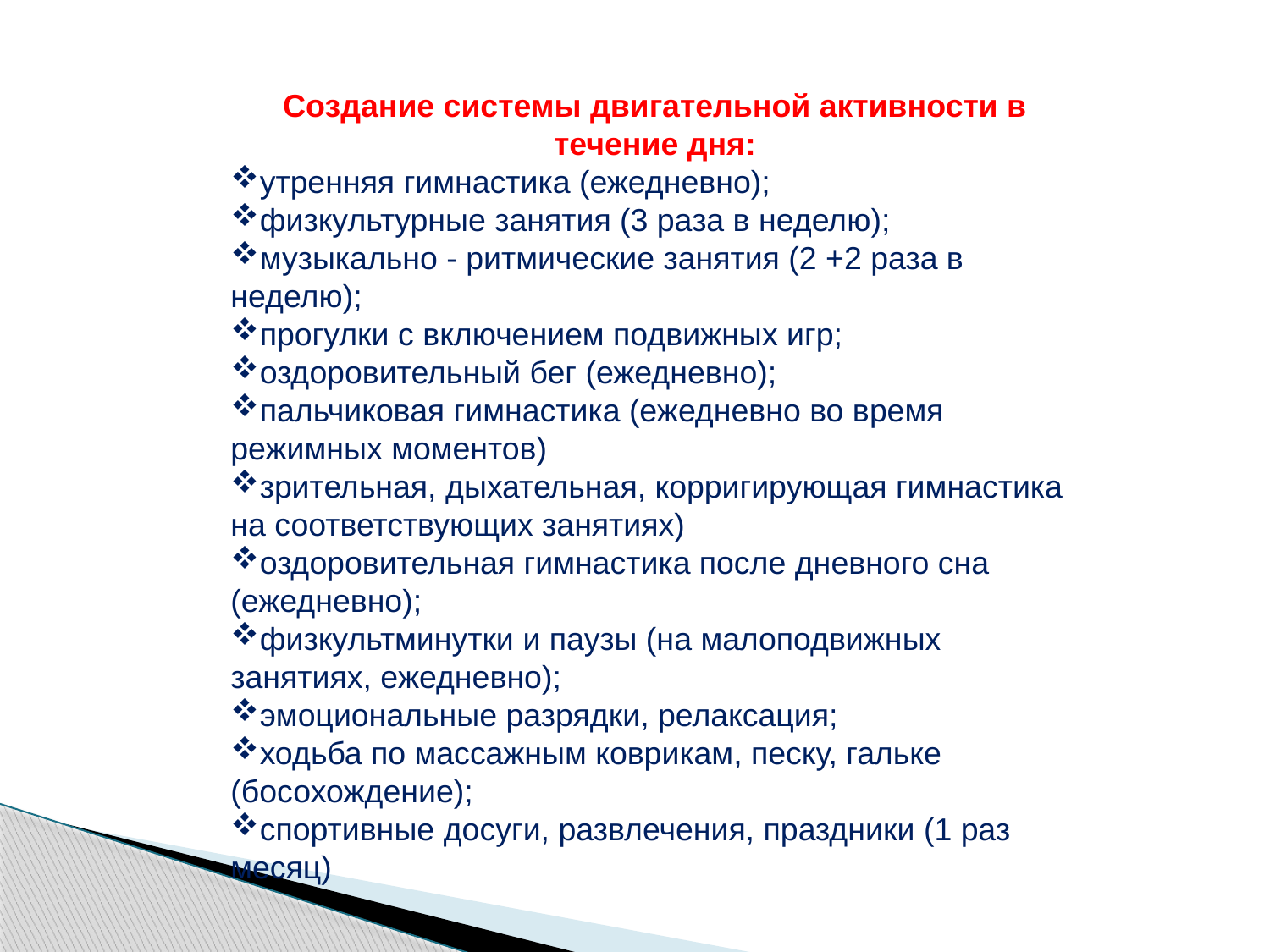

Создание системы двигательной активности в течение дня:
утренняя гимнастика (ежедневно);
физкультурные занятия (3 раза в неделю);
музыкально - ритмические занятия (2 +2 раза в неделю);
прогулки с включением подвижных игр;
оздоровительный бег (ежедневно);
пальчиковая гимнастика (ежедневно во время режимных моментов)
зрительная, дыхательная, корригирующая гимнастика на соответствующих занятиях)
оздоровительная гимнастика после дневного сна (ежедневно);
физкультминутки и паузы (на малоподвижных занятиях, ежедневно);
эмоциональные разрядки, релаксация;
ходьба по массажным коврикам, песку, гальке (босохождение);
спортивные досуги, развлечения, праздники (1 раз месяц)